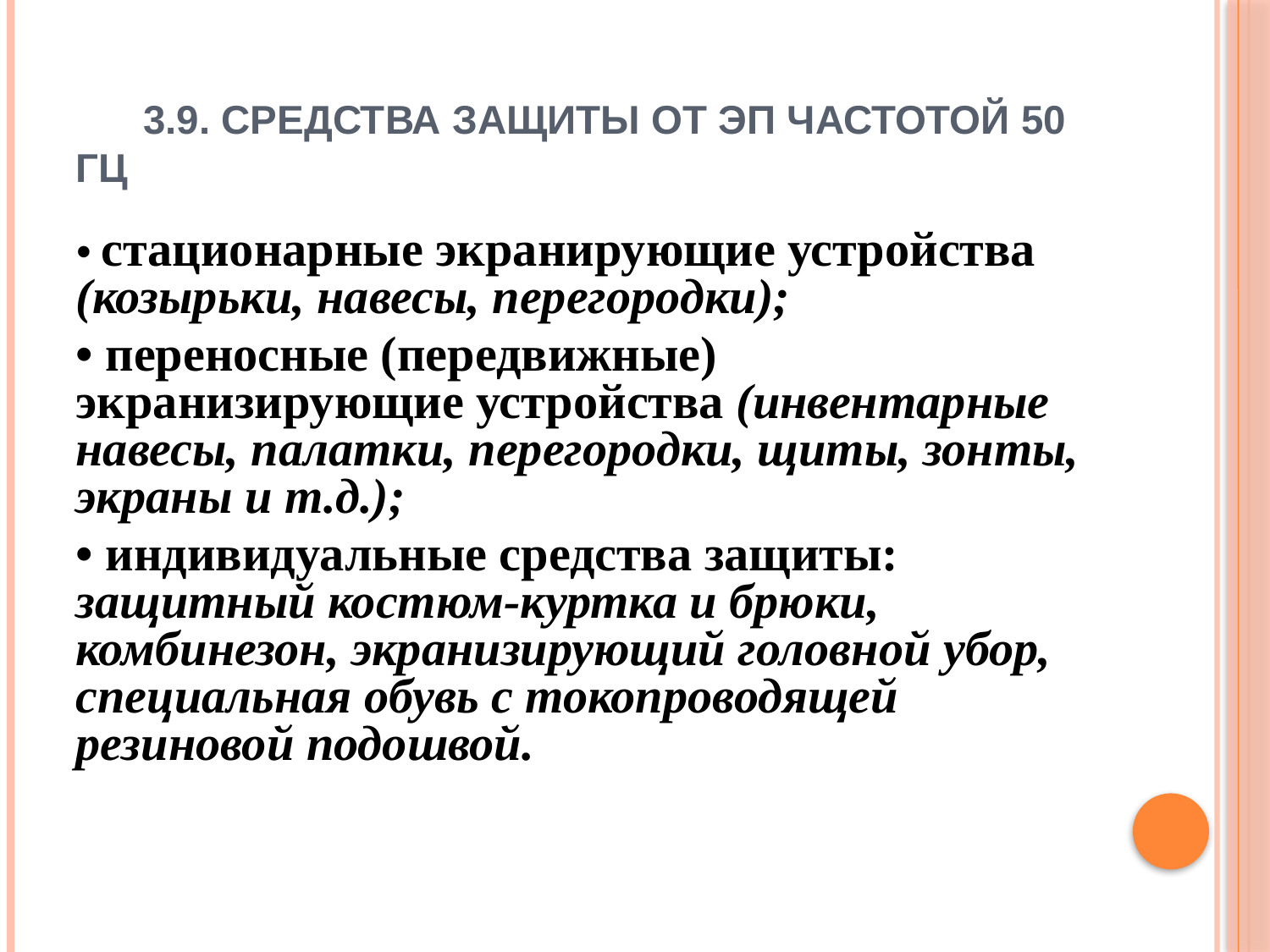

# 3.9. Средства защиты от ЭП частотой 50 гц
• стационарные экранирующие устройства (козырьки, навесы, перегородки);
• переносные (передвижные) экранизирующие устройства (инвентарные навесы, палатки, перегородки, щиты, зонты, экраны и т.д.);
• индивидуальные средства защиты: защитный костюм-куртка и брюки, комбинезон, экранизирующий головной убор, специальная обувь с токопроводящей резиновой подошвой.